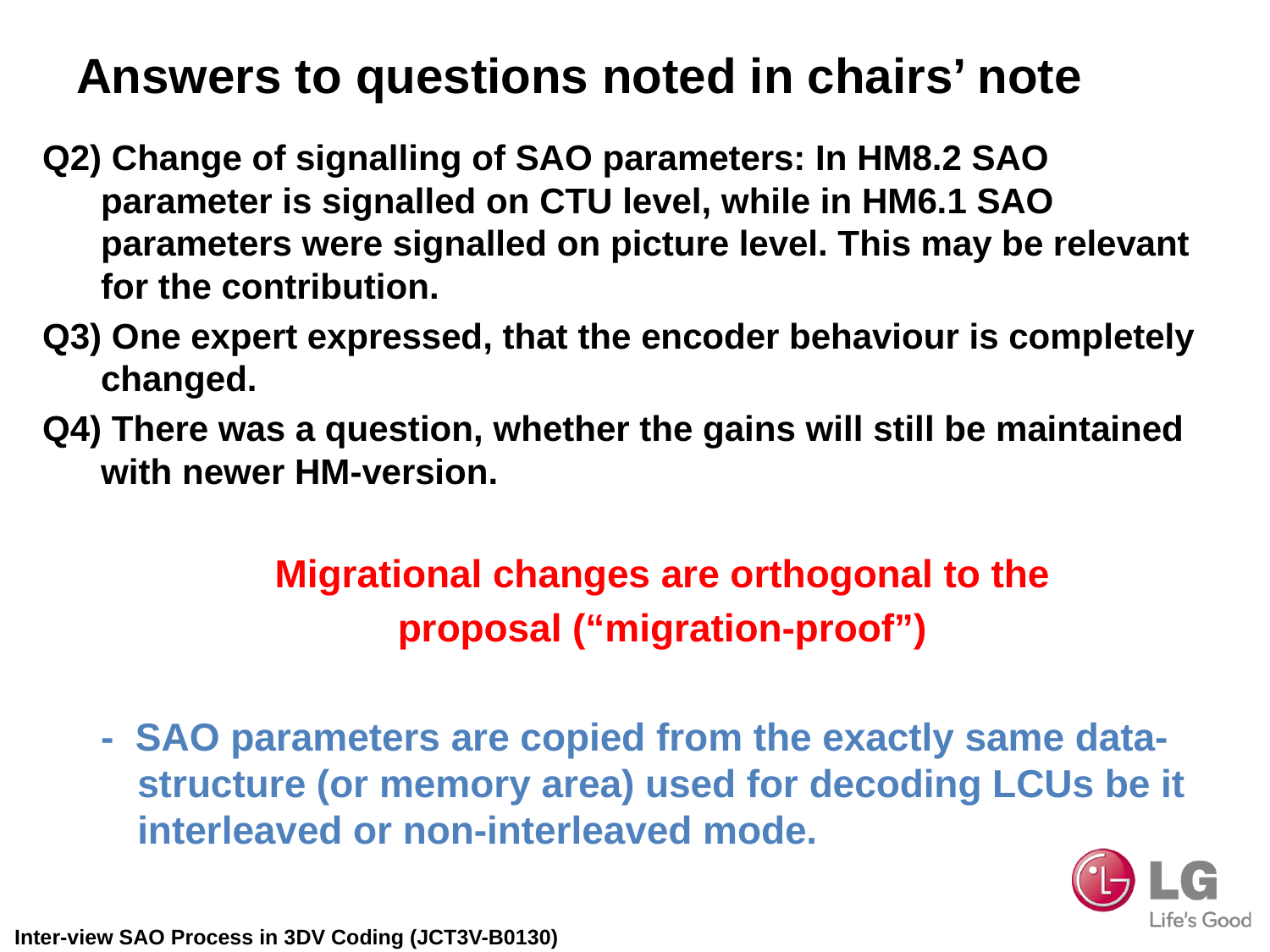

# Answers to questions noted in chairs’ note
Q2) Change of signalling of SAO parameters: In HM8.2 SAO parameter is signalled on CTU level, while in HM6.1 SAO parameters were signalled on picture level. This may be relevant for the contribution.
Q3) One expert expressed, that the encoder behaviour is completely changed.
Q4) There was a question, whether the gains will still be maintained with newer HM-version.

Migrational changes are orthogonal to the
proposal (“migration-proof”)

-  SAO parameters are copied from the exactly same data-structure (or memory area) used for decoding LCUs be it interleaved or non-interleaved mode.